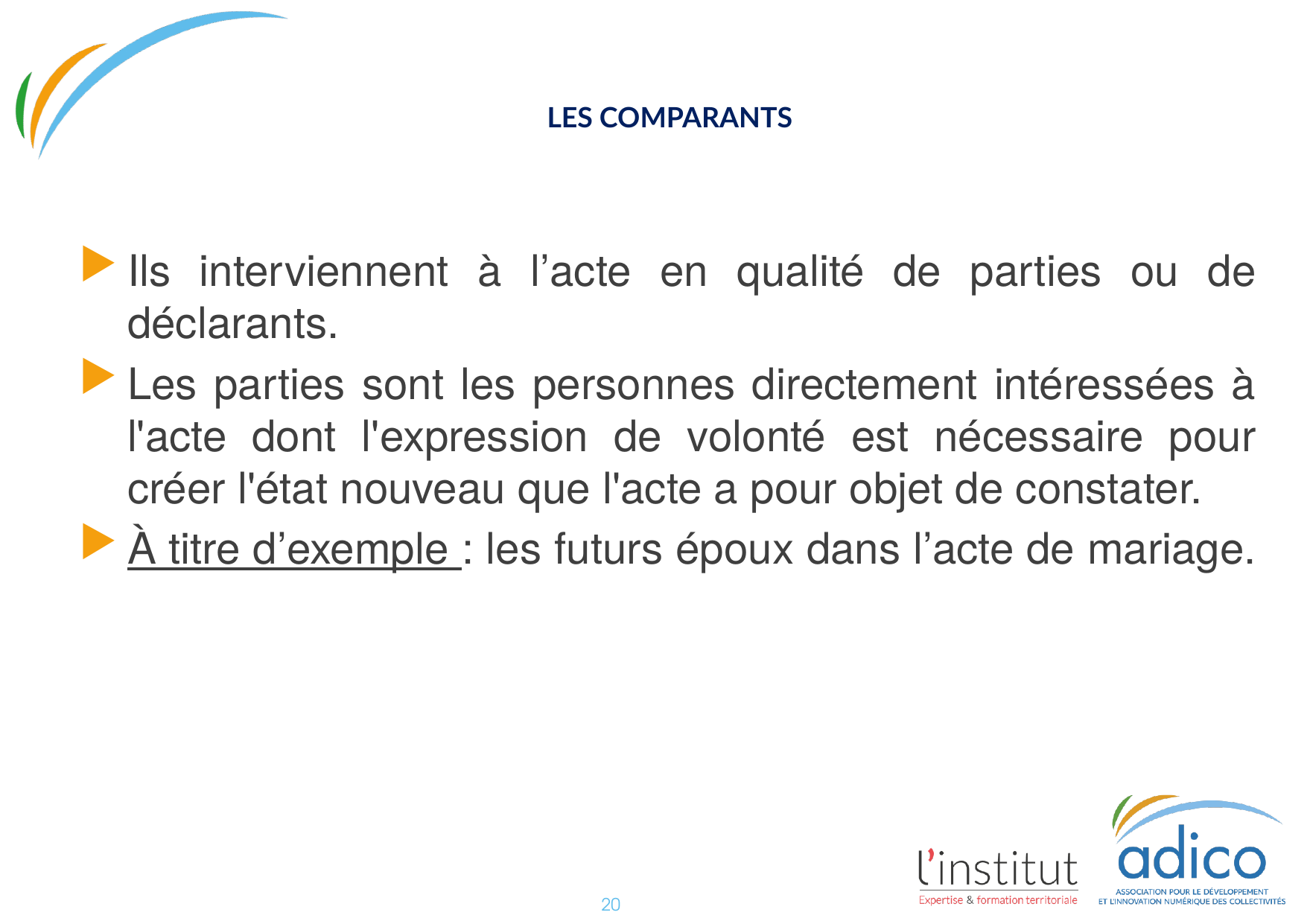

#
LES COMPARANTS

Ils interviennent à l’acte en qualité de parties ou de déclarants.
Les parties sont les personnes directement intéressées à l'acte dont l'expression de volonté est nécessaire pour créer l'état nouveau que l'acte a pour objet de constater.
À titre d’exemple : les futurs époux dans l’acte de mariage.